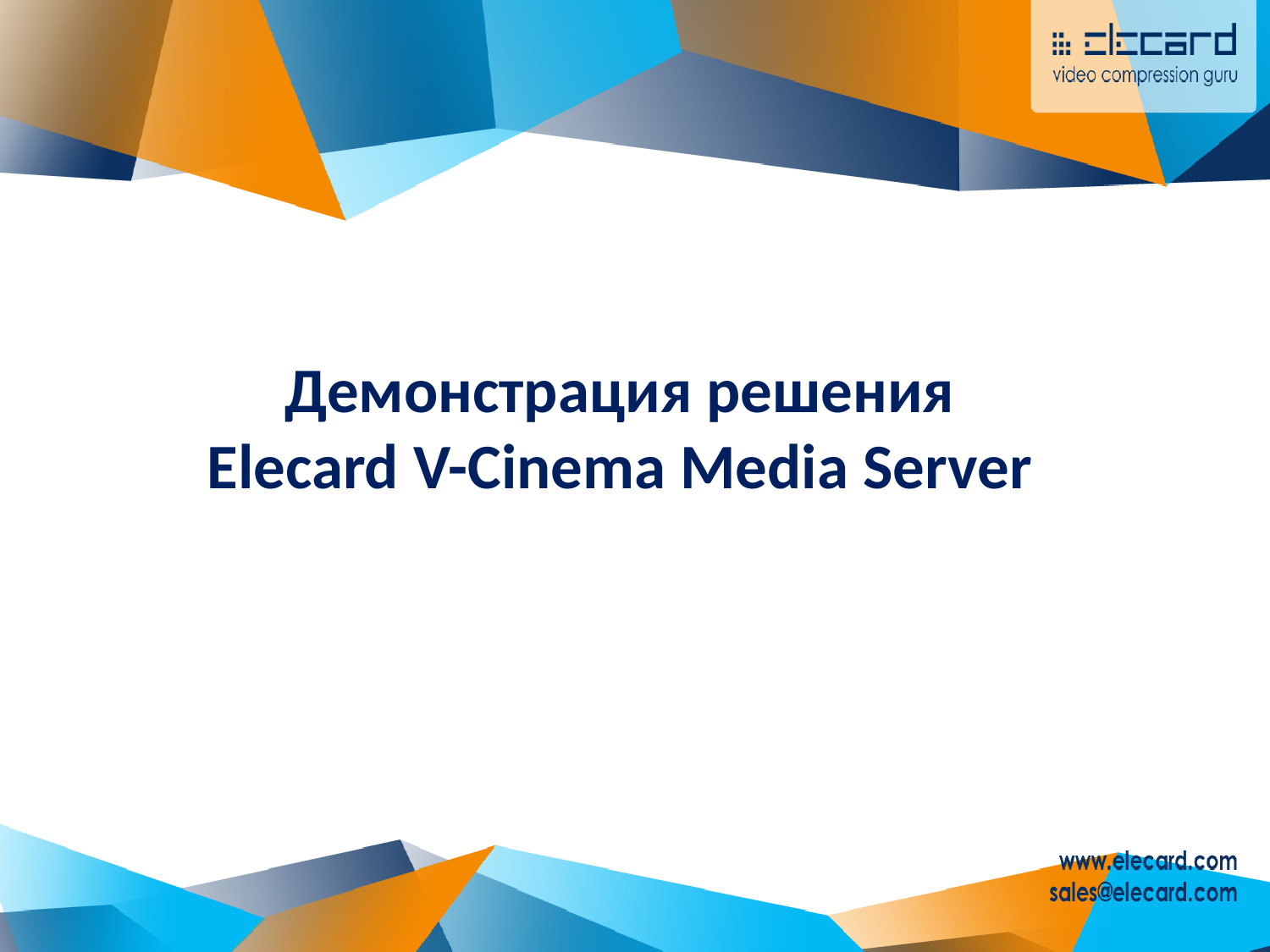

# Демонстрация решения Elecard V-Cinema Media Server